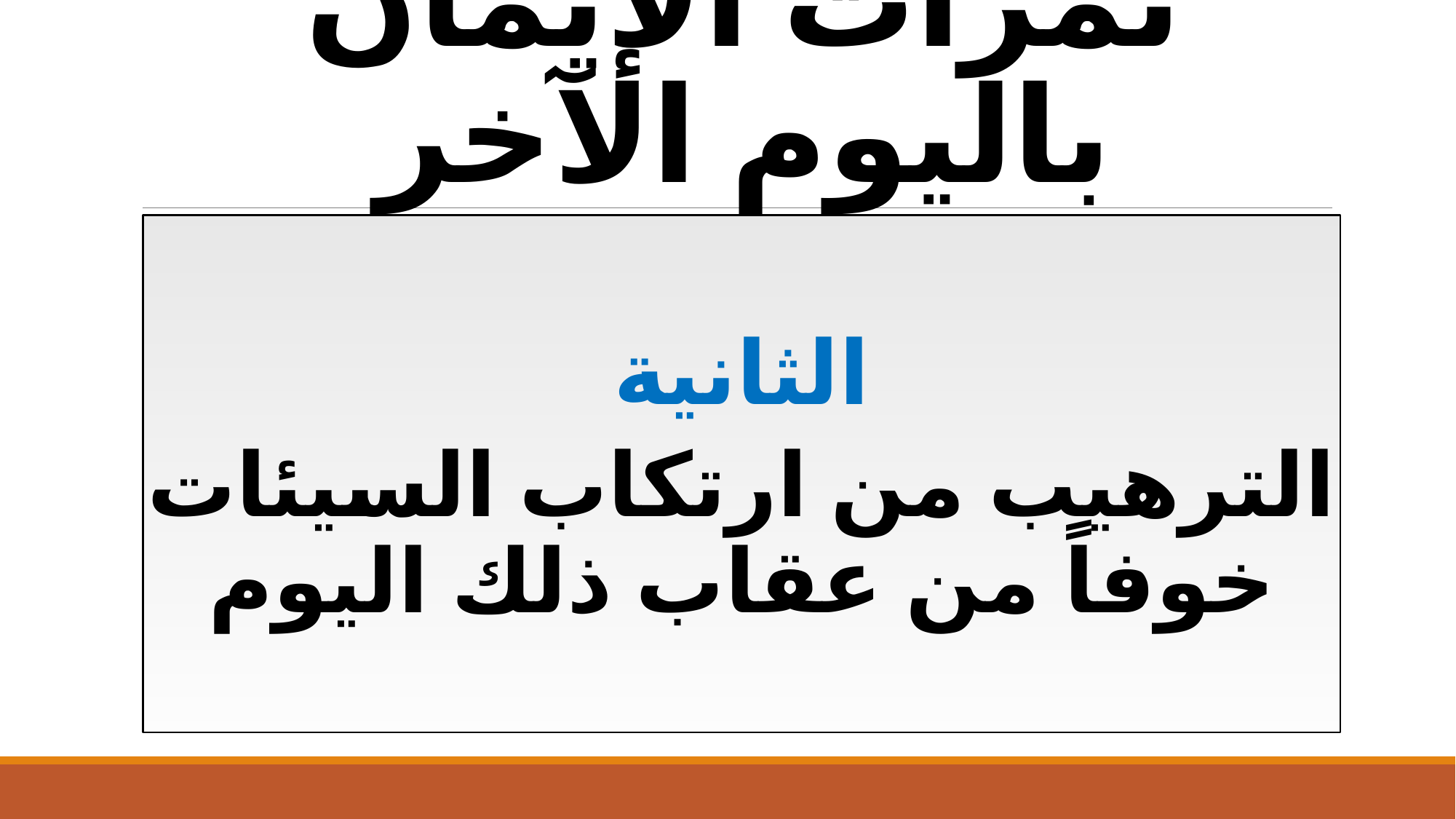

# ثمرات الإيمان باليوم الآخر

الثانية
الترهيب من ارتكاب السيئات خوفاً من عقاب ذلك اليوم